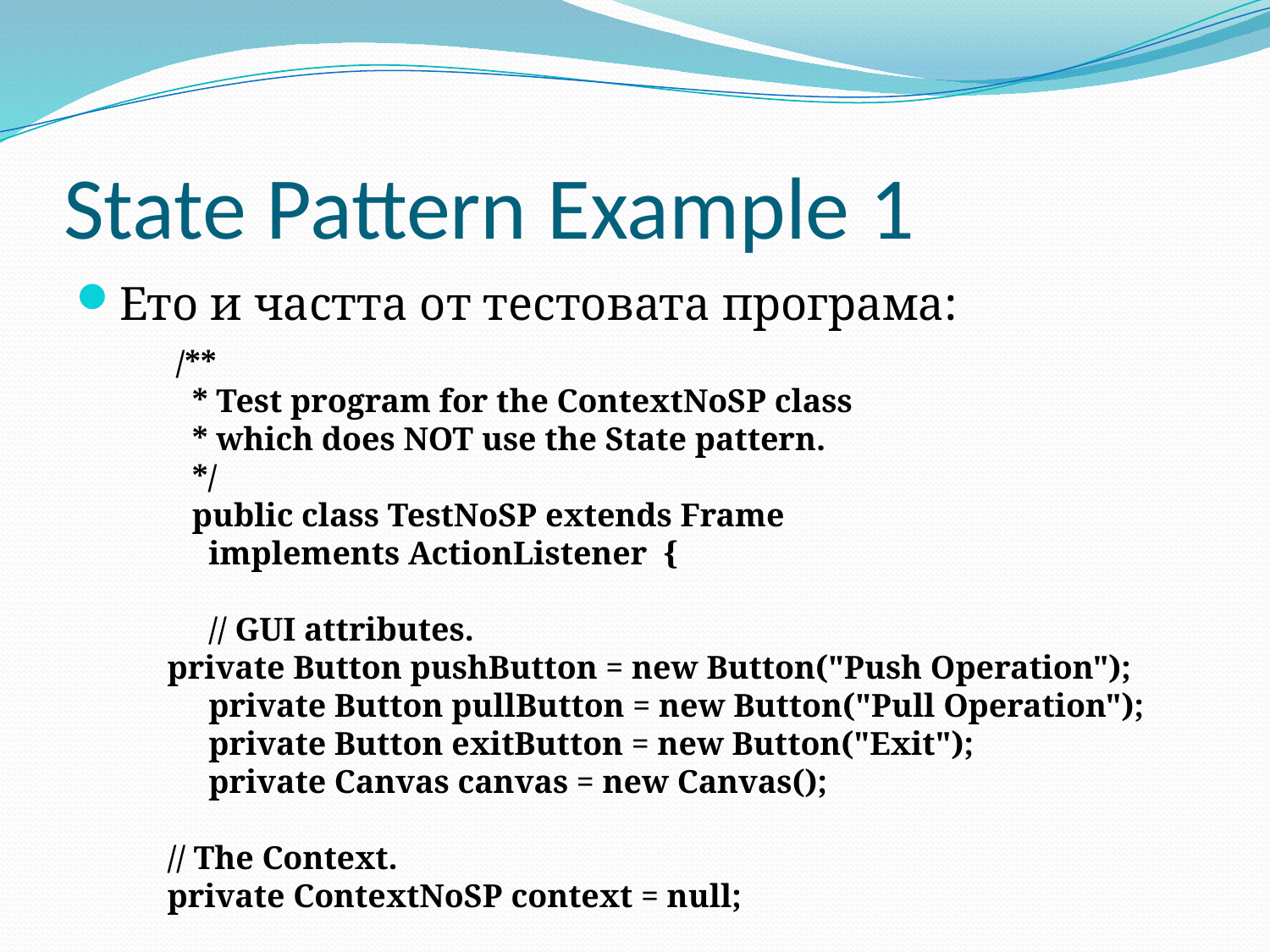

# State Pattern Example 1
Ето и частта от тестовата програма:
 /**
   * Test program for the ContextNoSP class
   * which does NOT use the State pattern.
   */
   public class TestNoSP extends Frame
     implements ActionListener  {

     // GUI attributes.
private Button pushButton = new Button("Push Operation");
     private Button pullButton = new Button("Pull Operation");
     private Button exitButton = new Button("Exit");
     private Canvas canvas = new Canvas();

// The Context.
private ContextNoSP context = null;